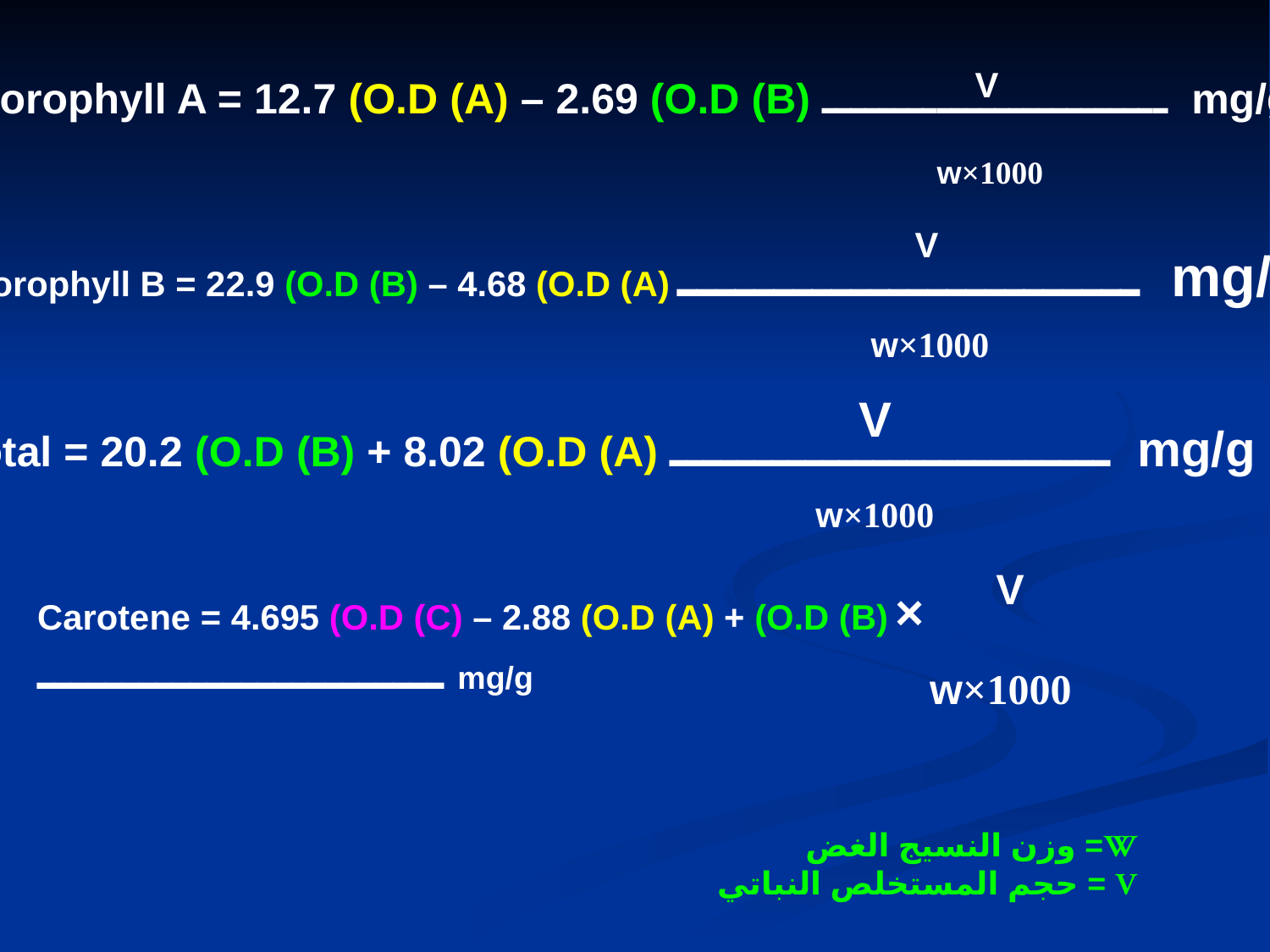

Chlorophyll A = 12.7 (O.D (A) – 2.69 (O.D (B) ــــــــــــــــــــــــ  mg/g

V
1000×w

Chlorophyll B = 22.9 (O.D (B) – 4.68 (O.D (A) ــــــــــــــــــــــــ  mg/g

V
1000×w

V

Total = 20.2 (O.D (B) + 8.02 (O.D (A) ــــــــــــــــــــــــــ  mg/g

1000×w
V

Carotene = 4.695 (O.D (C) – 2.88 (O.D (A) + (O.D (B) × ــــــــــــــــــــــــ mg/g

1000×w
W= وزن النسيج الغض
V = حجم المستخلص النباتي